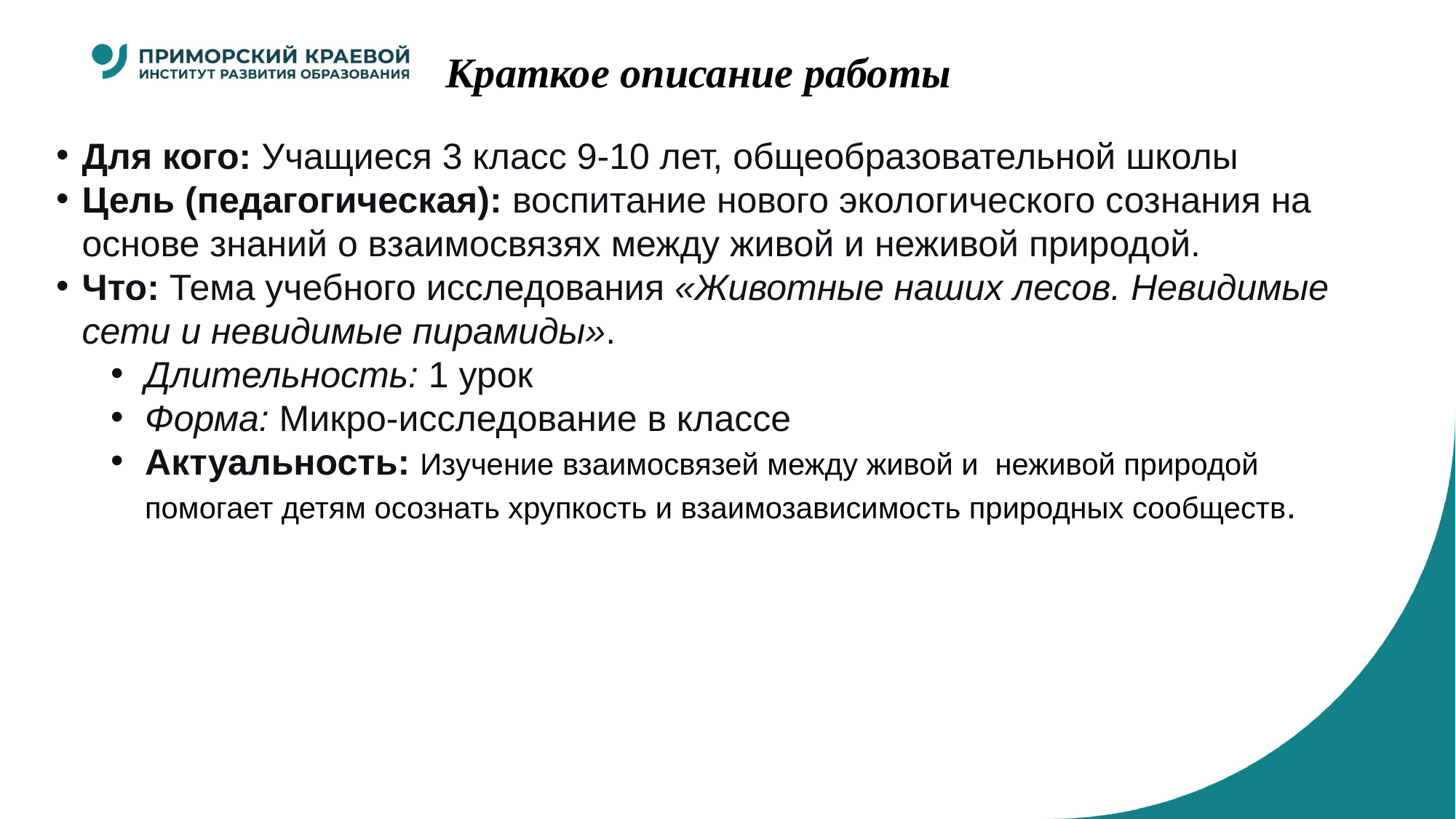

# Краткое описание работы
Для кого: Учащиеся 3 класс 9-10 лет, общеобразовательной школы
Цель (педагогическая): воспитание нового экологического сознания на основе знаний о взаимосвязях между живой и неживой природой.
Что: Тема учебного исследования «Животные наших лесов. Невидимые сети и невидимые пирамиды».
Длительность: 1 урок
Форма: Микро-исследование в классе
Актуальность: Изучение взаимосвязей между живой и  неживой природой помогает детям осознать хрупкость и взаимозависимость природных сообществ.